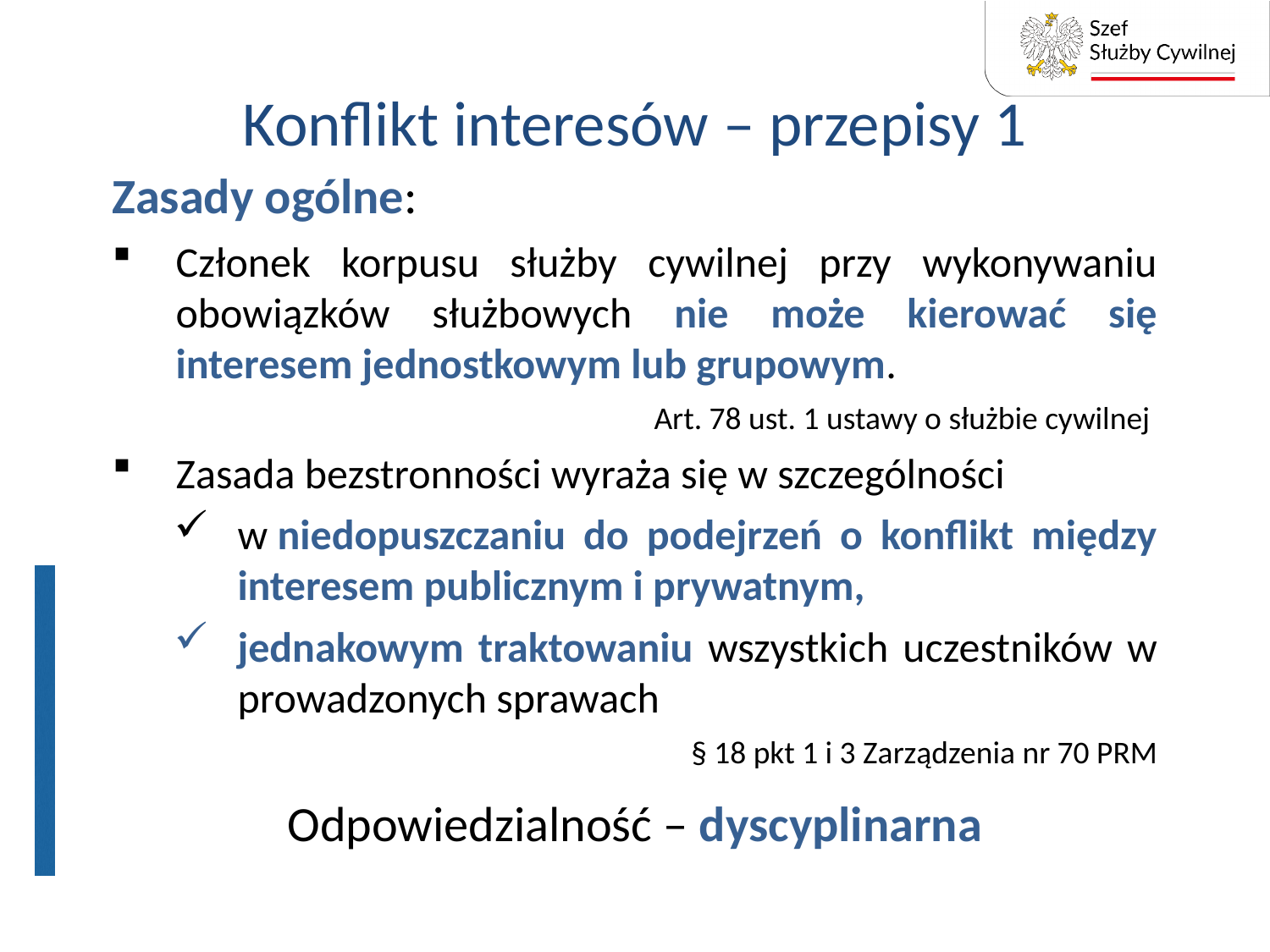

# Konflikt interesów – przepisy 1
Zasady ogólne:
Członek korpusu służby cywilnej przy wykonywaniu obowiązków służbowych nie może kierować się interesem jednostkowym lub grupowym.
Art. 78 ust. 1 ustawy o służbie cywilnej
Zasada bezstronności wyraża się w szczególności
w niedopuszczaniu do podejrzeń o konflikt między interesem publicznym i prywatnym,
jednakowym traktowaniu wszystkich uczestników w prowadzonych sprawach
§ 18 pkt 1 i 3 Zarządzenia nr 70 PRM
Odpowiedzialność – dyscyplinarna